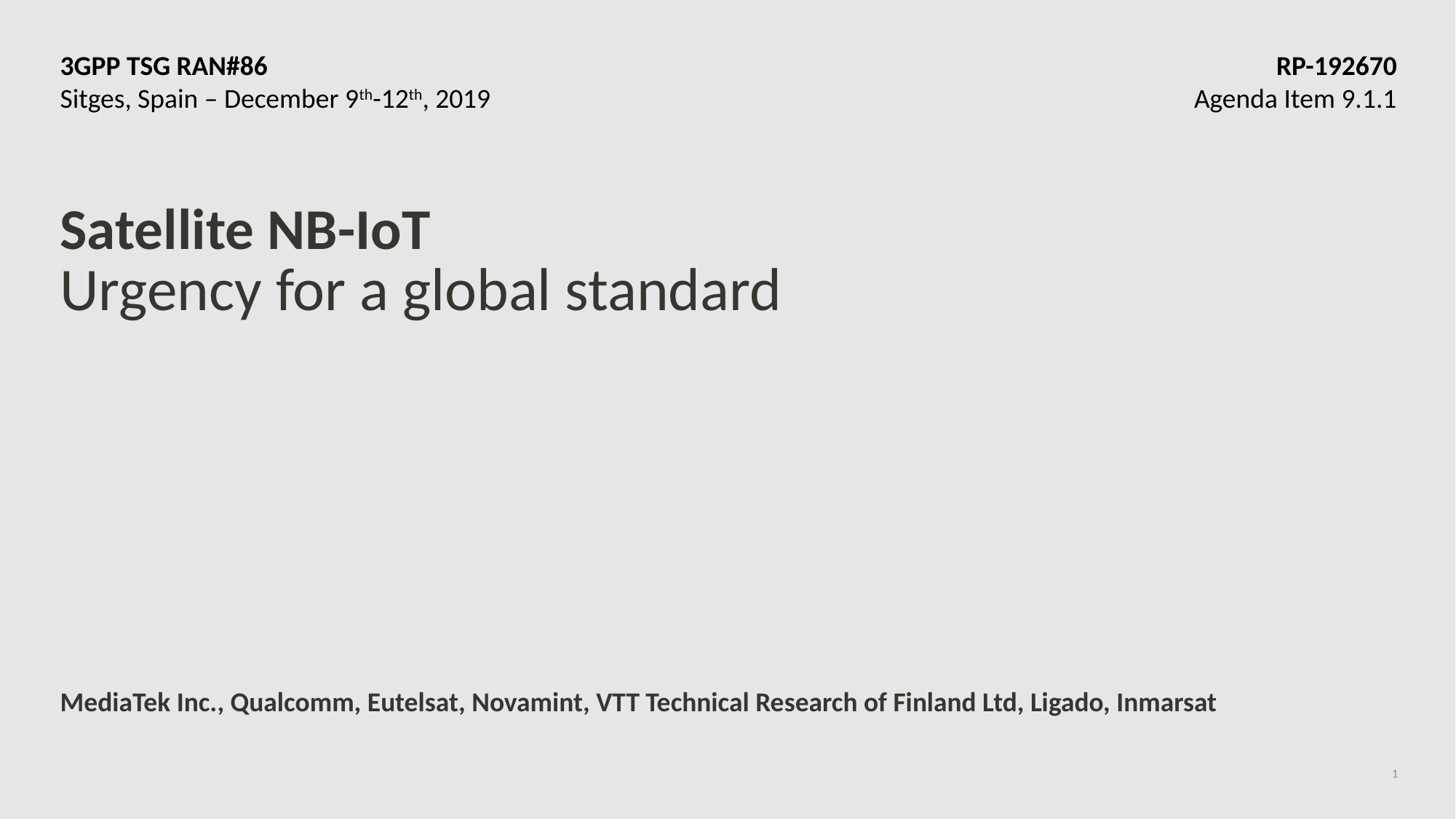

3GPP TSG RAN#86	RP-192670
Sitges, Spain – December 9th-12th, 2019	Agenda Item 9.1.1
# Satellite NB-IoT Urgency for a global standard
MediaTek Inc., Qualcomm, Eutelsat, Novamint, VTT Technical Research of Finland Ltd, Ligado, Inmarsat
1